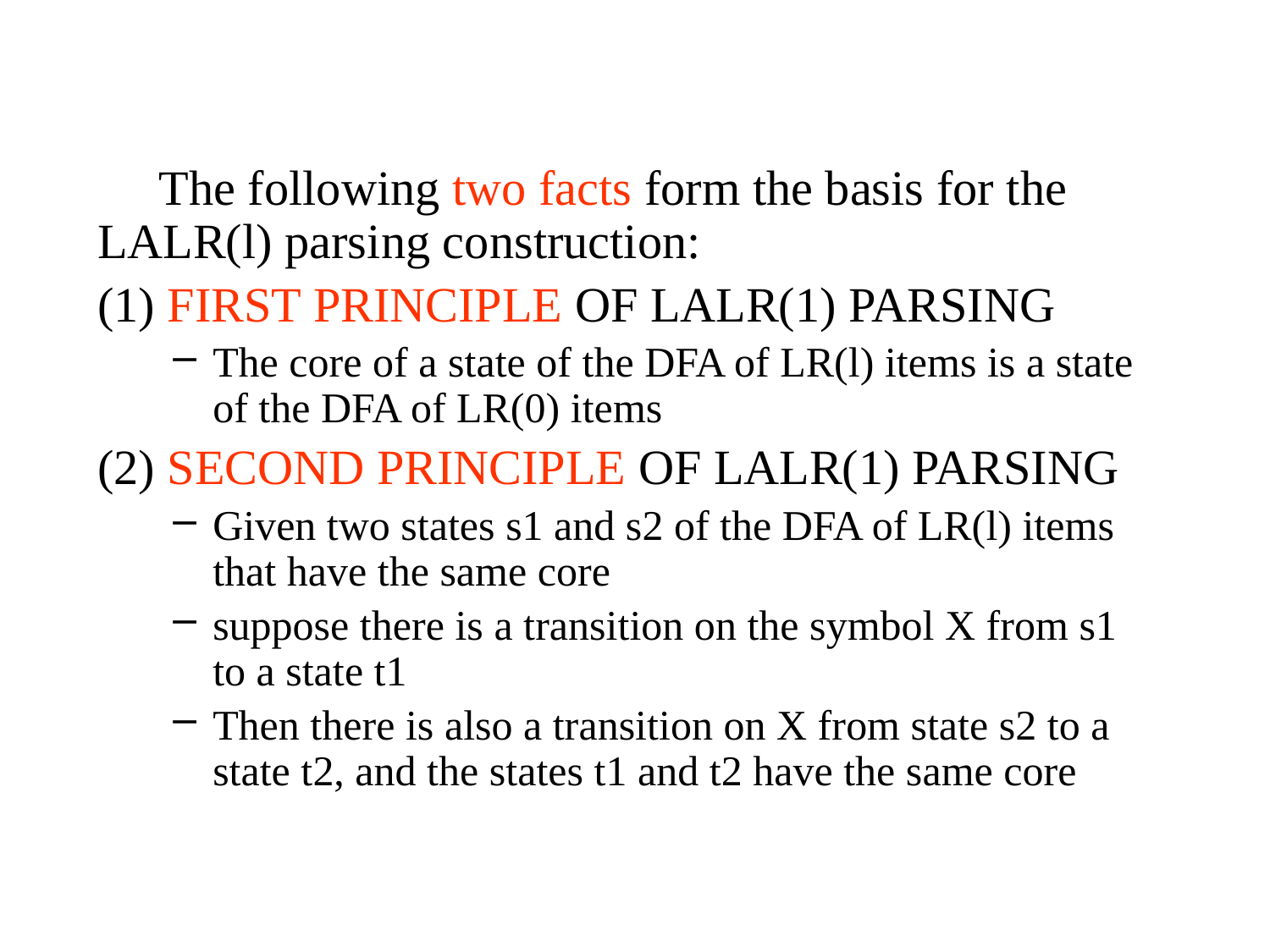

The following two facts form the basis for the LALR(l) parsing construction:
(1) FIRST PRINCIPLE OF LALR(1) PARSING
The core of a state of the DFA of LR(l) items is a state of the DFA of LR(0) items
(2) SECOND PRINCIPLE OF LALR(1) PARSING
Given two states s1 and s2 of the DFA of LR(l) items that have the same core
suppose there is a transition on the symbol X from s1 to a state t1
Then there is also a transition on X from state s2 to a state t2, and the states t1 and t2 have the same core